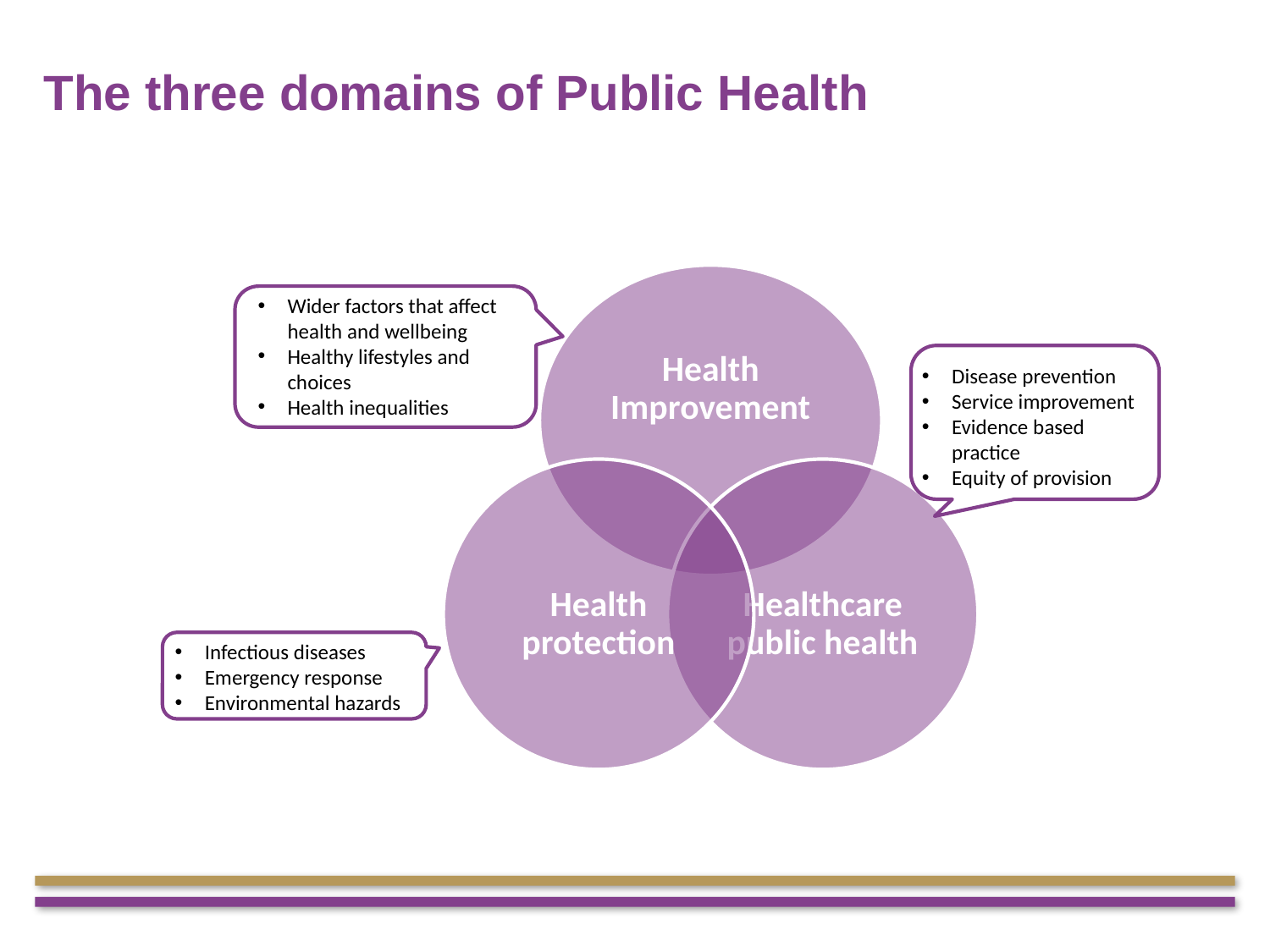

The three domains of Public Health
Health Improvement
Healthcare public health
Health protection
Wider factors that affect health and wellbeing
Healthy lifestyles and choices
Health inequalities

Disease prevention
Service improvement
Evidence based practice
Equity of provision

Infectious diseases
Emergency response
Environmental hazards